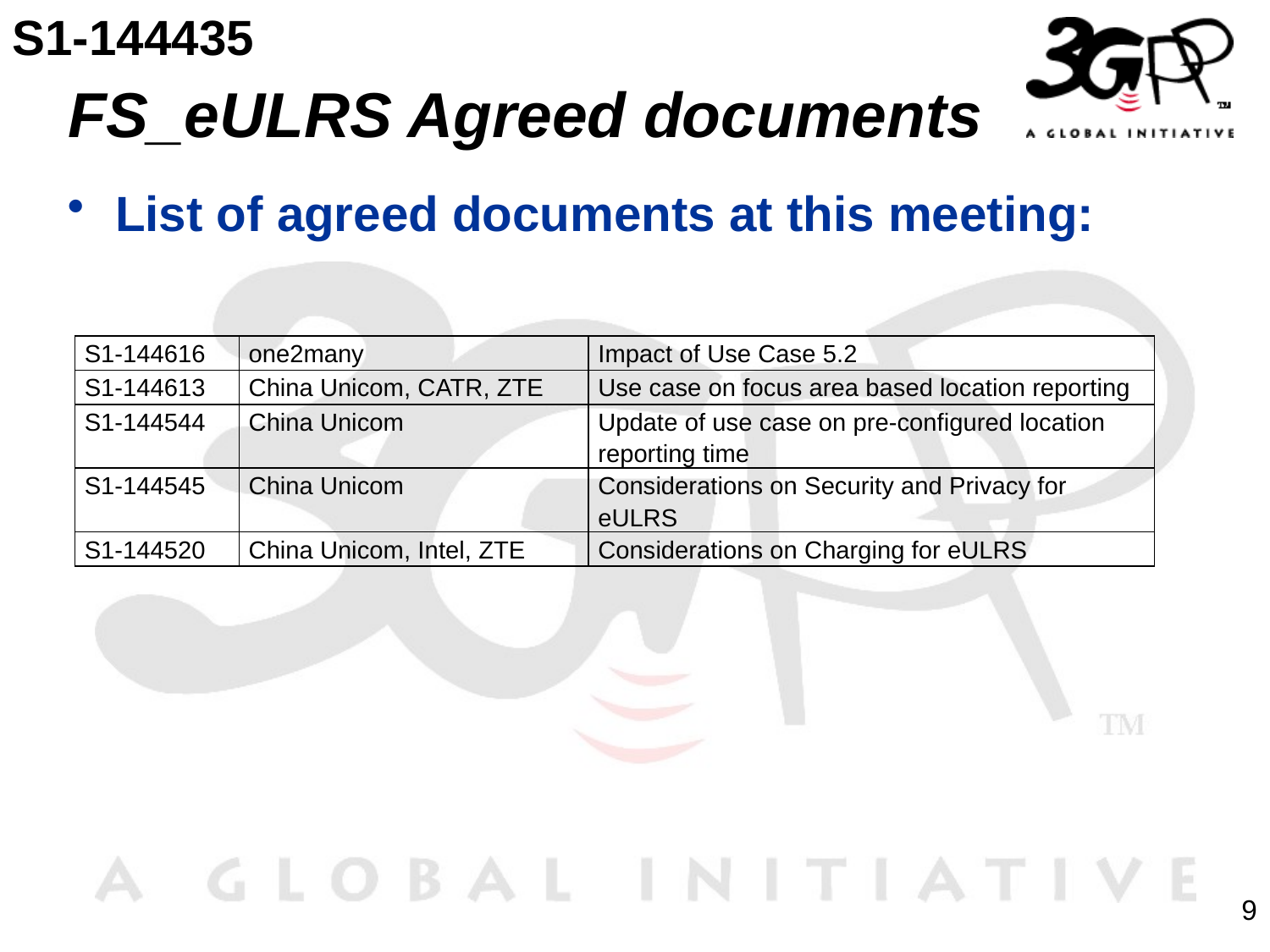

S1-144435
# FS_eULRS Agreed documents
List of agreed documents at this meeting:

| S1-144616 | one2many | Impact of Use Case 5.2 |
| --- | --- | --- |
| S1-144613 | China Unicom, CATR, ZTE | Use case on focus area based location reporting |
| S1-144544 | China Unicom | Update of use case on pre-configured location reporting time |
| S1-144545 | China Unicom | Considerations on Security and Privacy for eULRS |
| S1-144520 | China Unicom, Intel, ZTE | Considerations on Charging for eULRS |
9